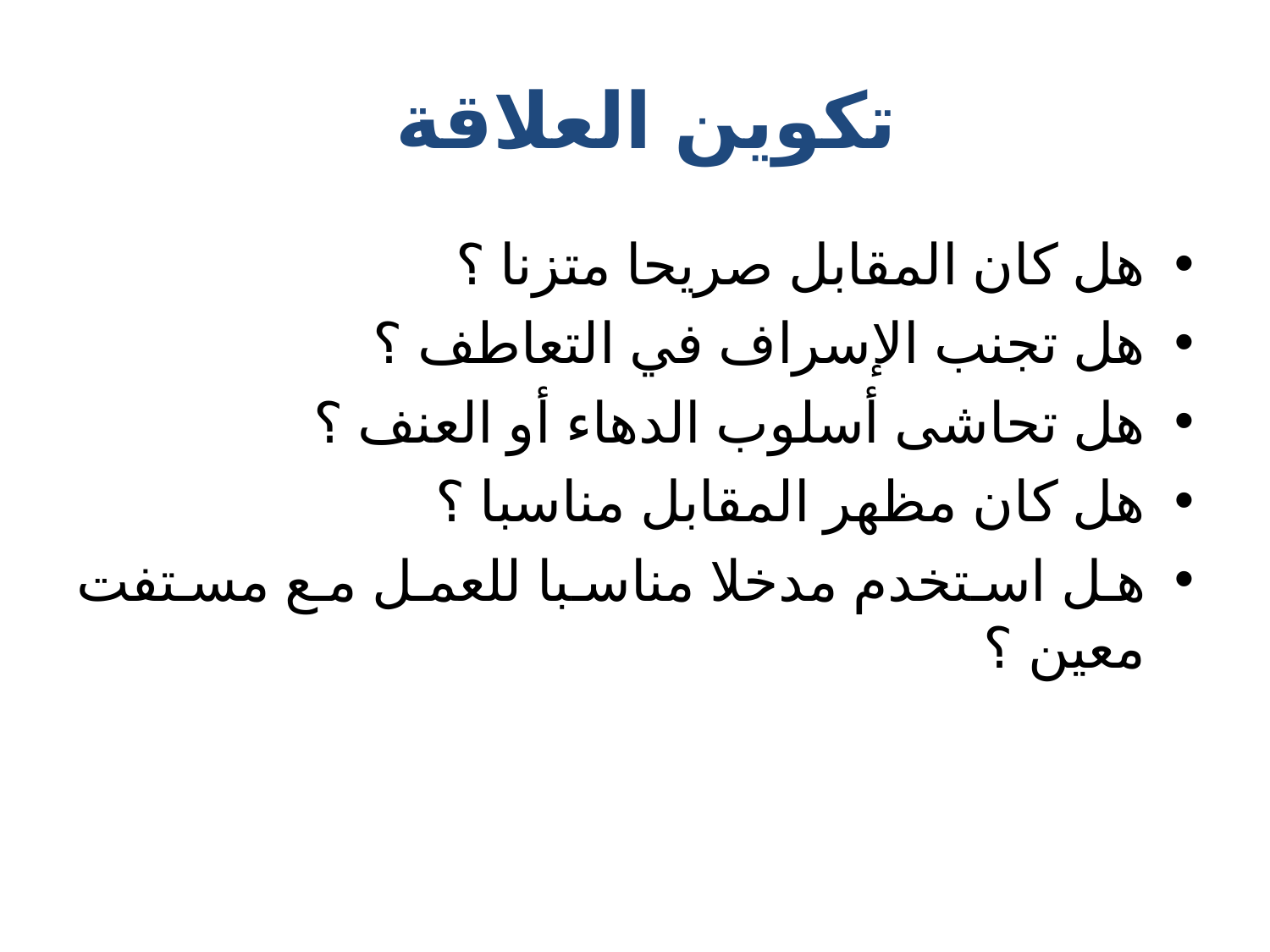

# تكوين العلاقة
هل كان المقابل صريحا متزنا ؟
هل تجنب الإسراف في التعاطف ؟
هل تحاشى أسلوب الدهاء أو العنف ؟
هل كان مظهر المقابل مناسبا ؟
هل استخدم مدخلا مناسبا للعمل مع مستفت معين ؟